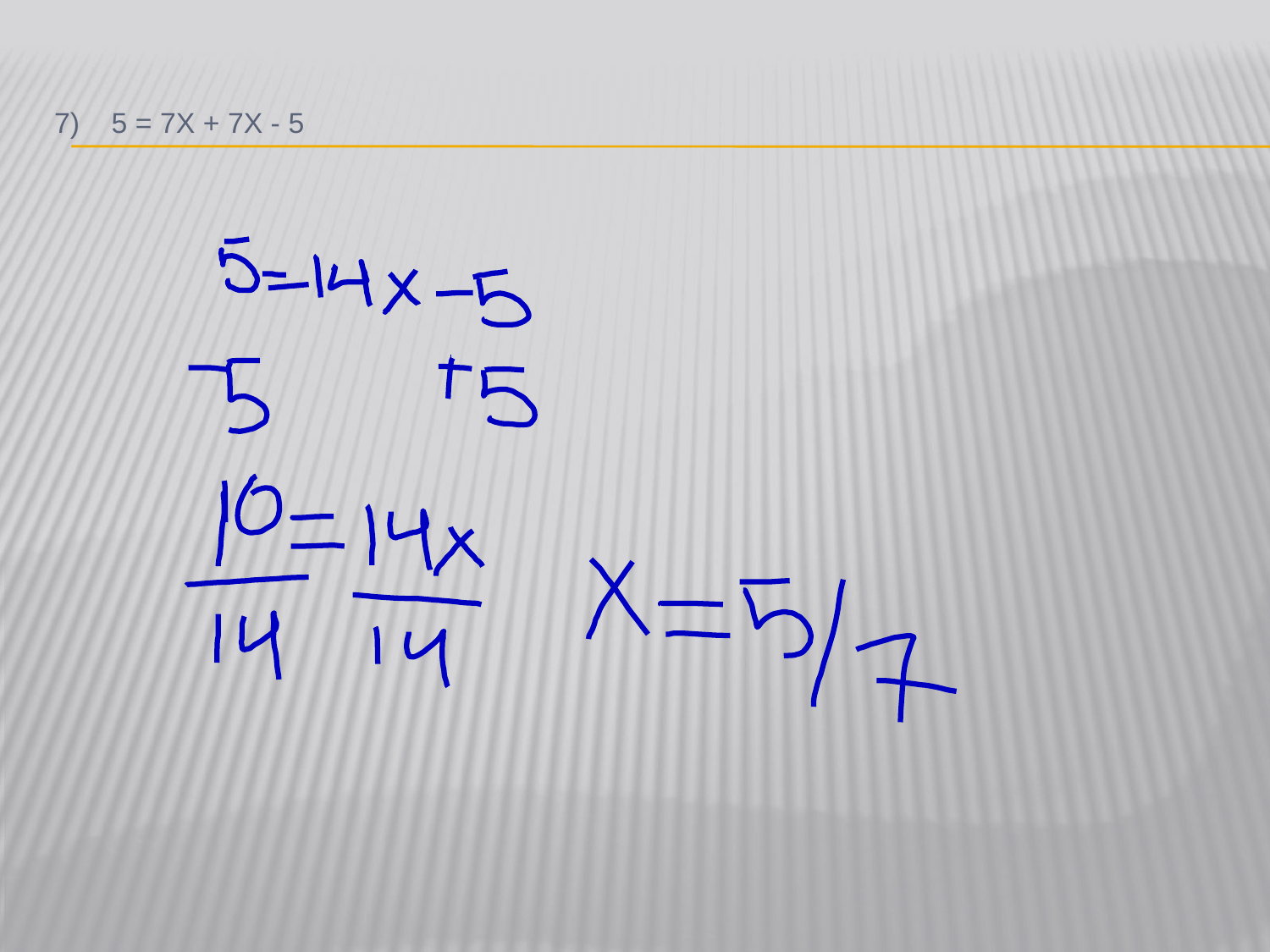

# 7)	5 = 7x + 7x - 5